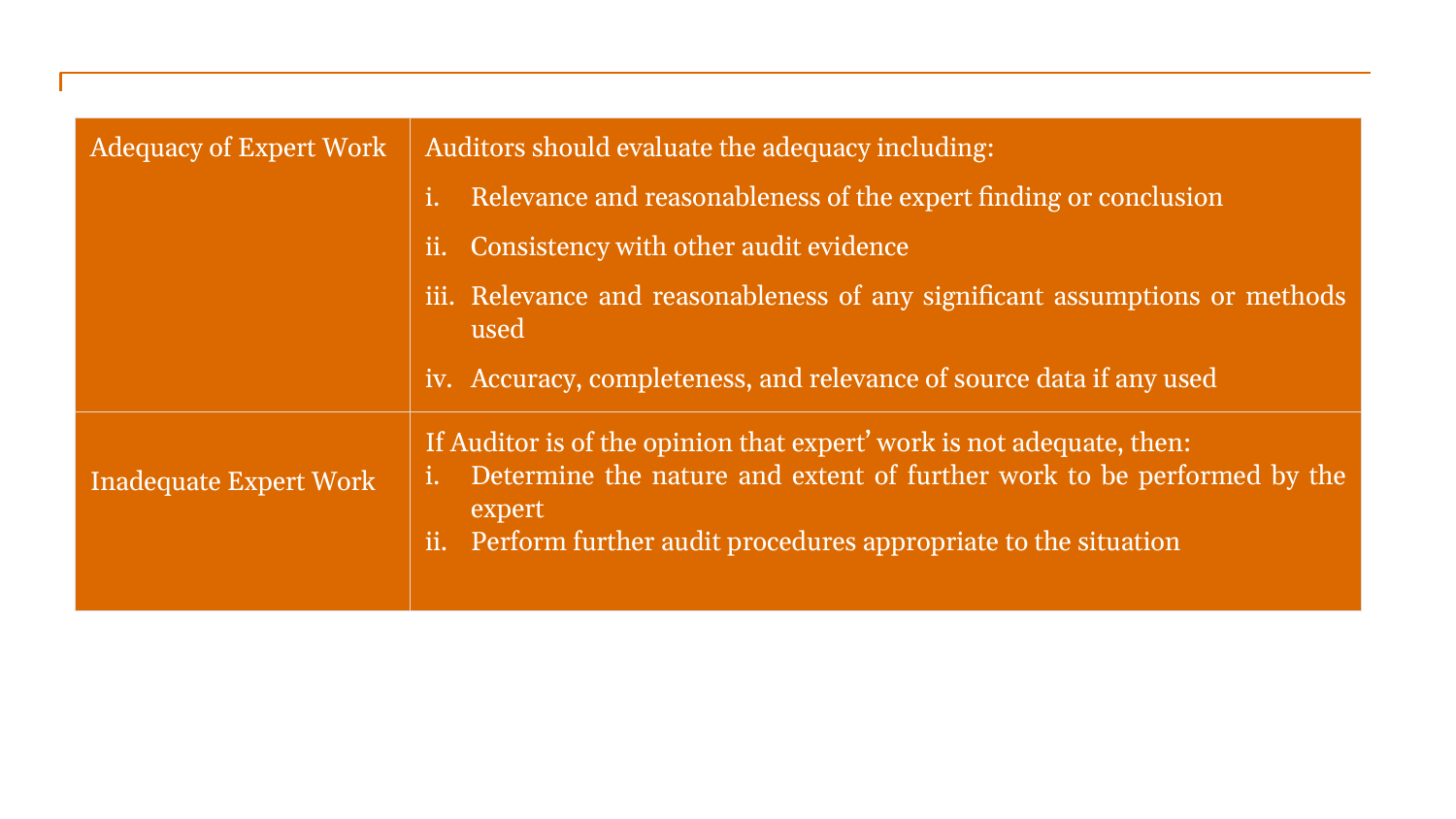

| Adequacy of Expert Work | Auditors should evaluate the adequacy including: Relevance and reasonableness of the expert finding or conclusion Consistency with other audit evidence Relevance and reasonableness of any significant assumptions or methods used Accuracy, completeness, and relevance of source data if any used |
| --- | --- |
| Inadequate Expert Work | If Auditor is of the opinion that expert’ work is not adequate, then: Determine the nature and extent of further work to be performed by the expert Perform further audit procedures appropriate to the situation |